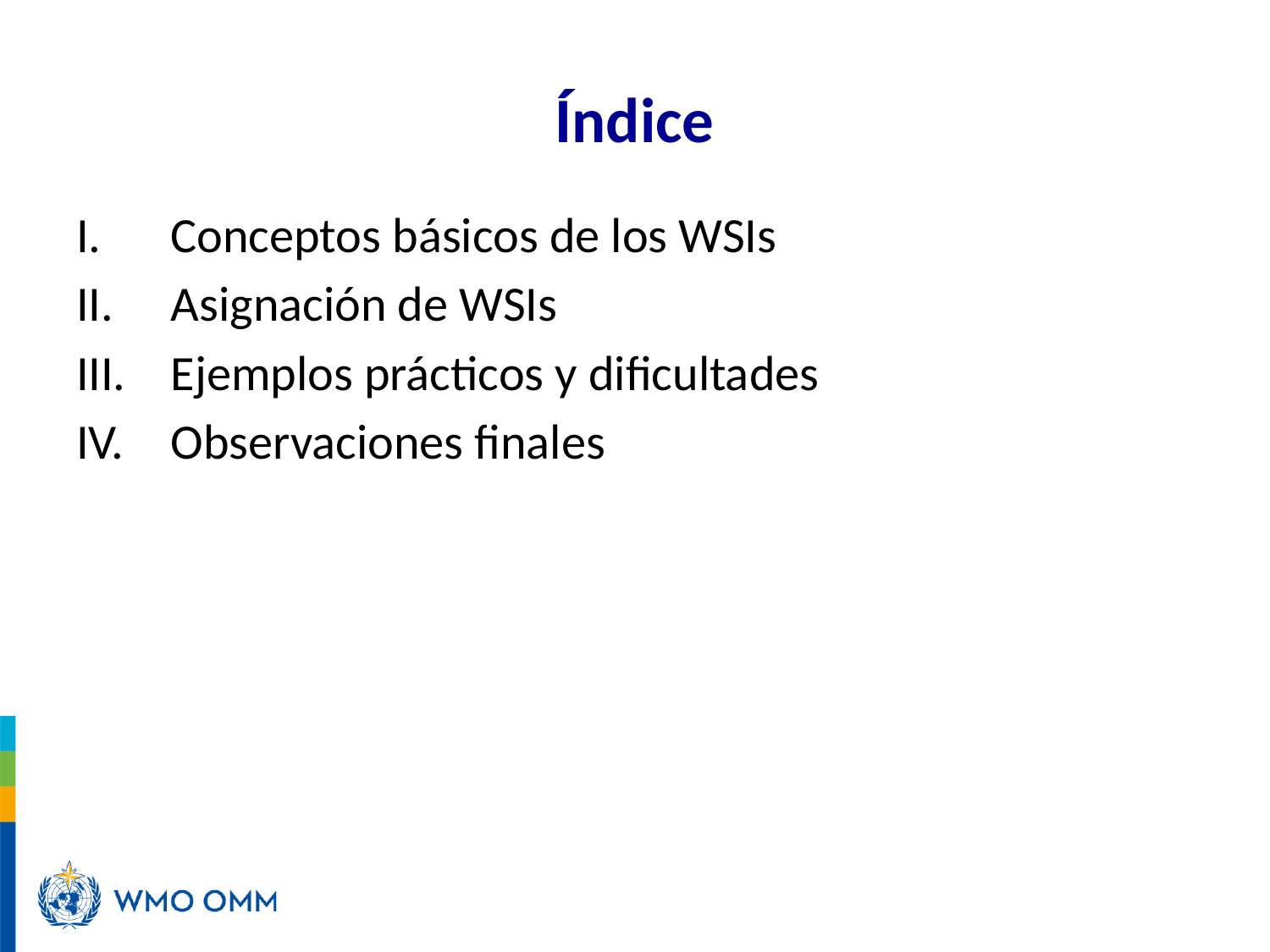

# Índice
Conceptos básicos de los WSIs
Asignación de WSIs
Ejemplos prácticos y dificultades
Observaciones finales